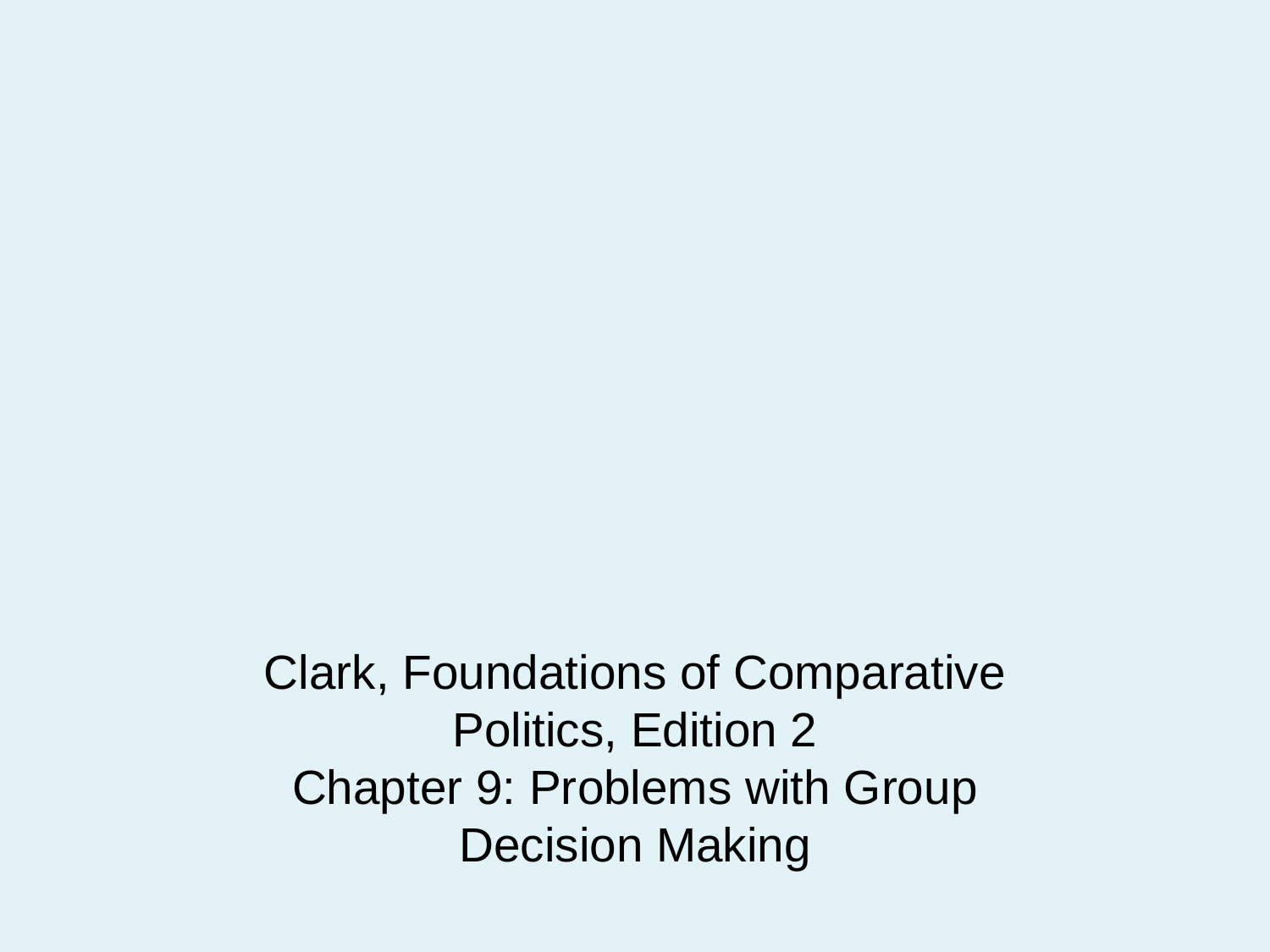

# Clark, Foundations of Comparative Politics, Edition 2 Chapter 9: Problems with Group Decision Making